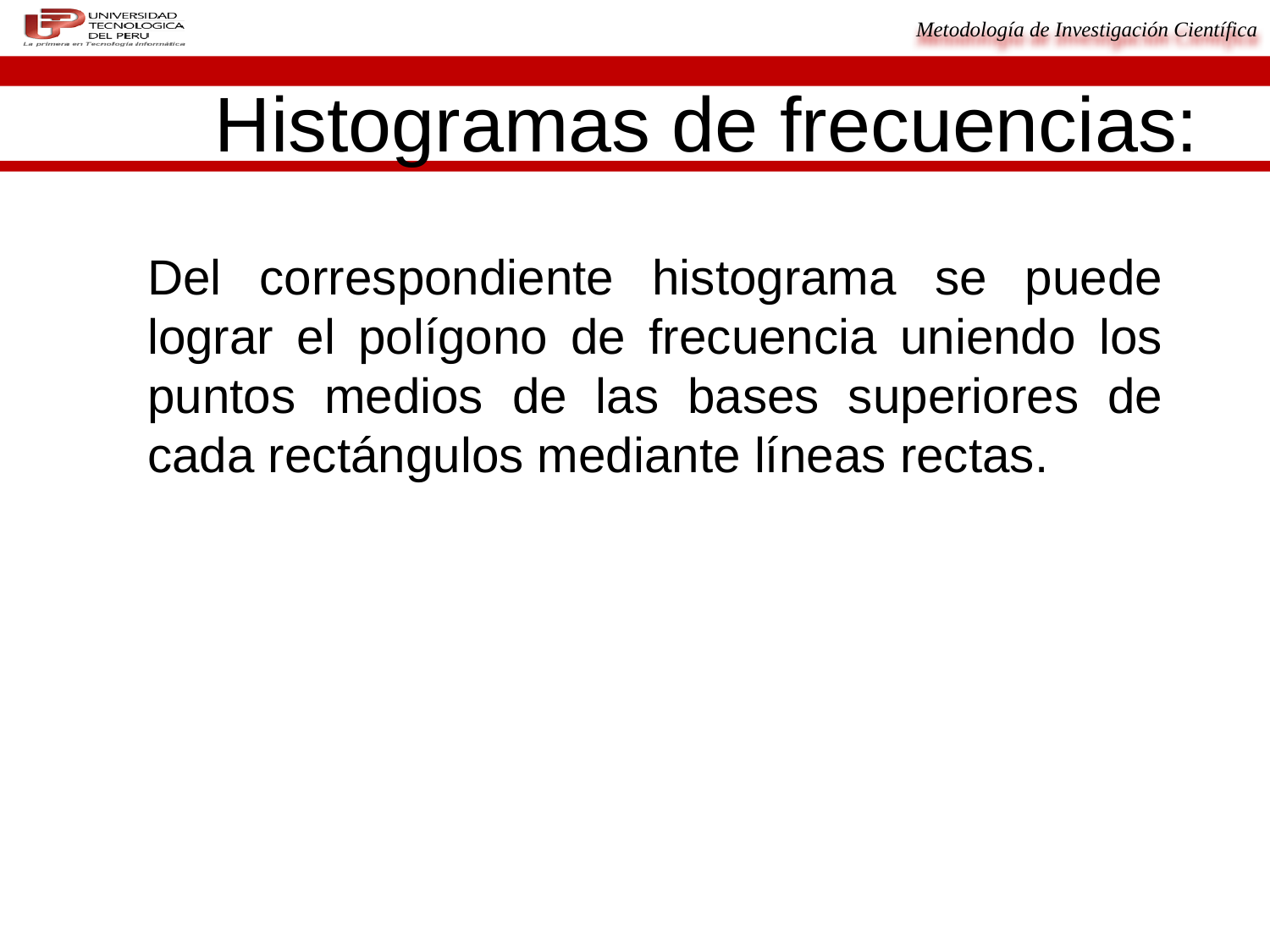

# Histogramas de frecuencias:
Del correspondiente histograma se puede lograr el polígono de frecuencia uniendo los puntos medios de las bases superiores de cada rectángulos mediante líneas rectas.